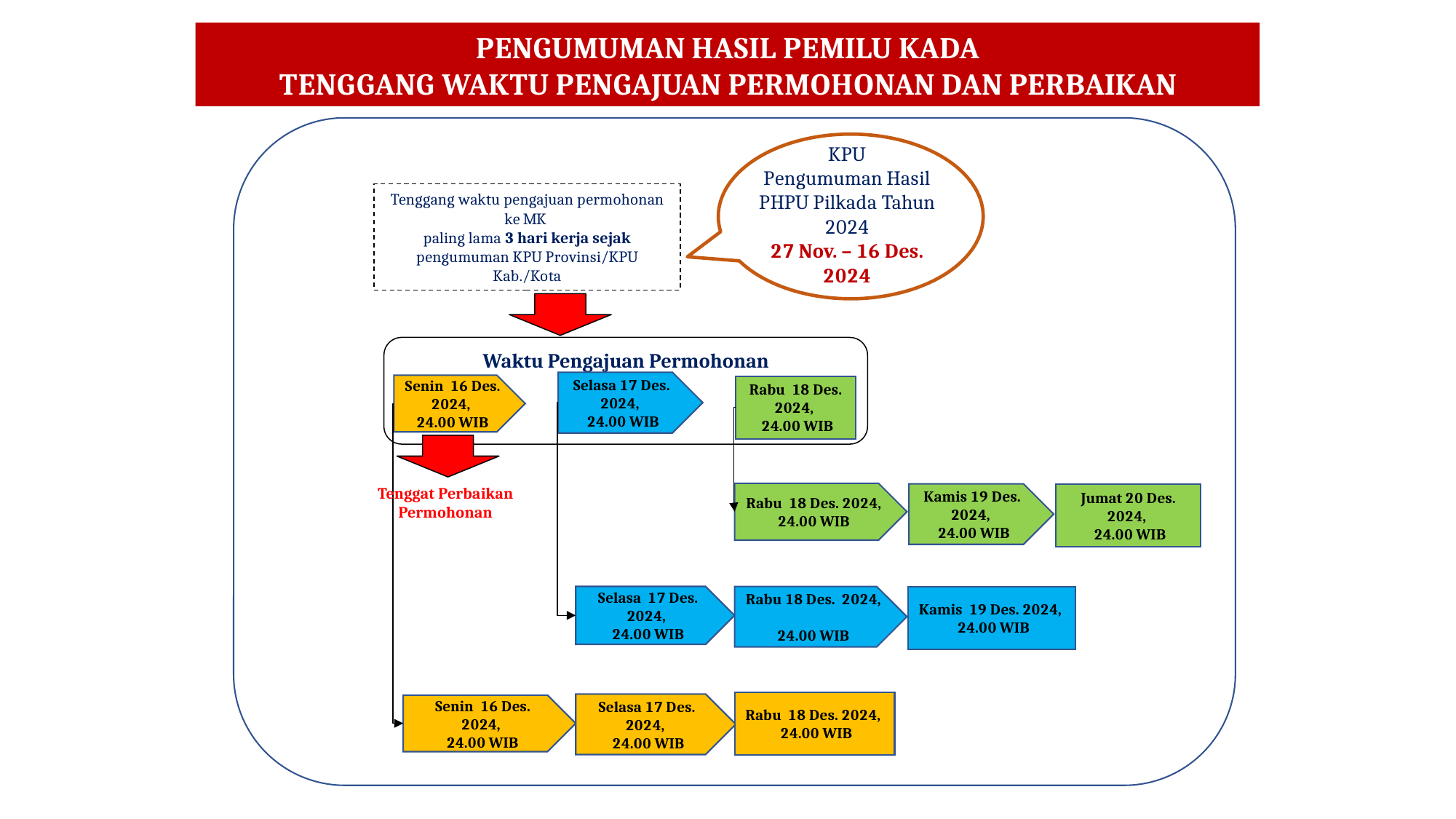

PENGUMUMAN HASIL PEMILU KADA
TENGGANG WAKTU PENGAJUAN PERMOHONAN DAN PERBAIKAN

KPU
Pengumuman Hasil PHPU Pilkada Tahun 2024
27 Nov. – 16 Des. 2024

Tenggang waktu pengajuan permohonan ke MK
paling lama 3 hari kerja sejak pengumuman KPU Provinsi/KPU Kab./Kota

Waktu Pengajuan Permohonan
Selasa 17 Des.  2024,
24.00 WIB
Senin  16 Des. 2024,
24.00 WIB
Rabu  18 Des. 2024,
 24.00 WIB

Tenggat Perbaikan Permohonan
Rabu  18 Des. 2024,
24.00 WIB
Kamis 19 Des.  2024,
24.00 WIB
Jumat 20 Des. 2024,
 24.00 WIB
Selasa  17 Des. 2024,
24.00 WIB
Rabu 18 Des.  2024,
24.00 WIB
Kamis  19 Des. 2024,
 24.00 WIB
Rabu  18 Des. 2024,
 24.00 WIB
Selasa 17 Des.  2024,
24.00 WIB
Senin  16 Des. 2024,
24.00 WIB